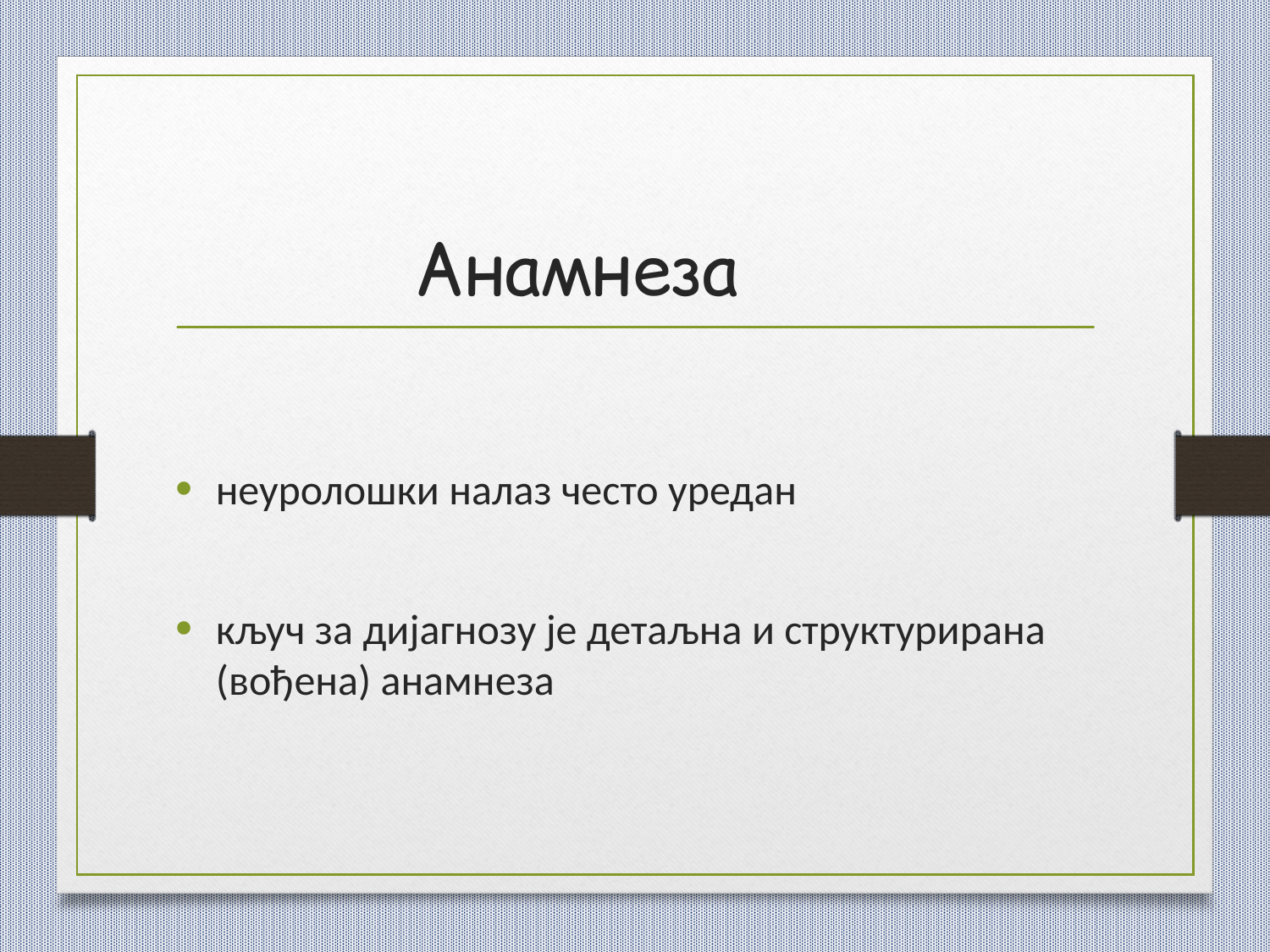

# Анамнеза

неуролошки налаз често уредан

кључ за дијагнозу је детаљна и структурирана (вођена) анамнеза